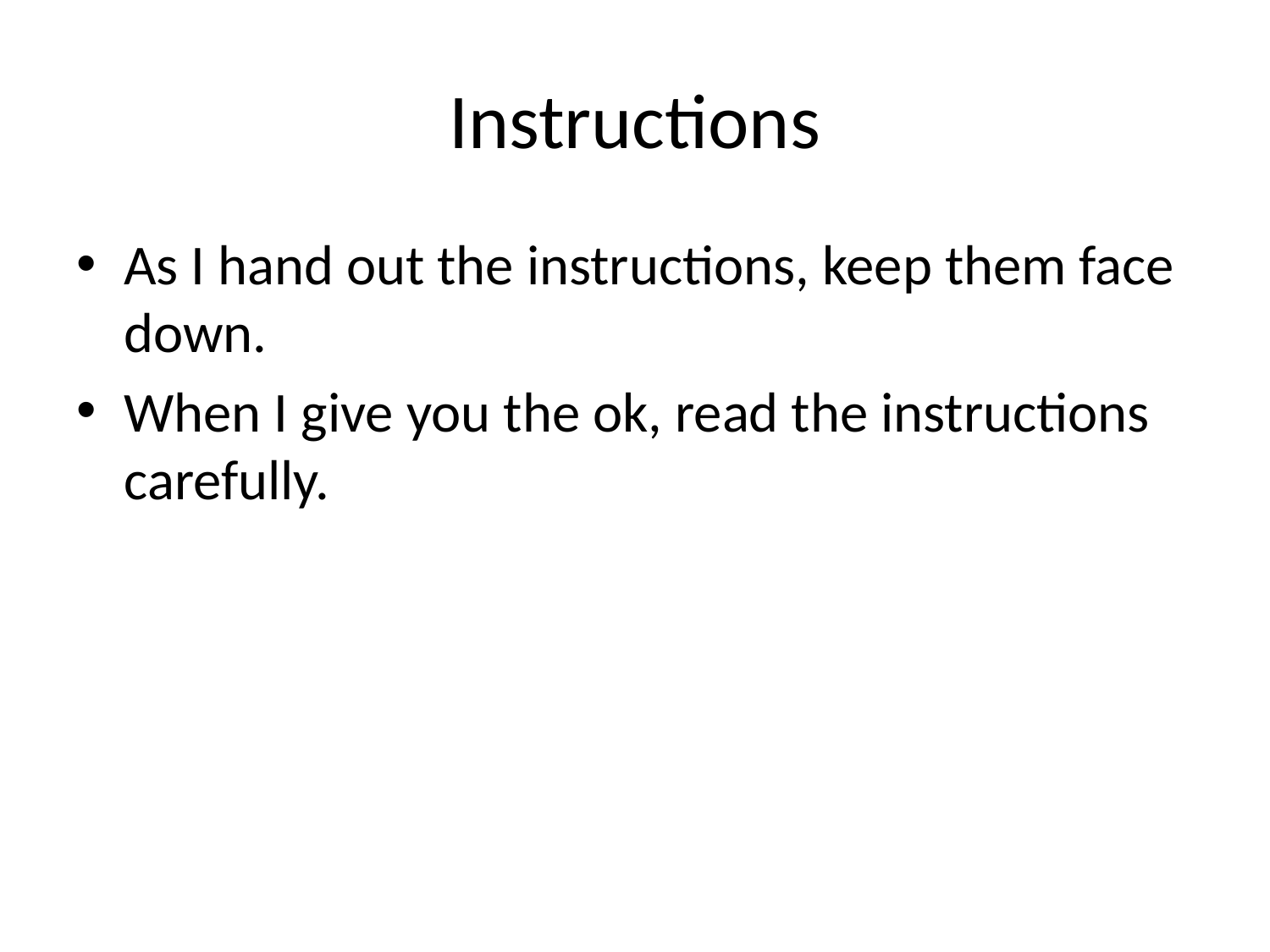

# Instructions
As I hand out the instructions, keep them face down.
When I give you the ok, read the instructions carefully.